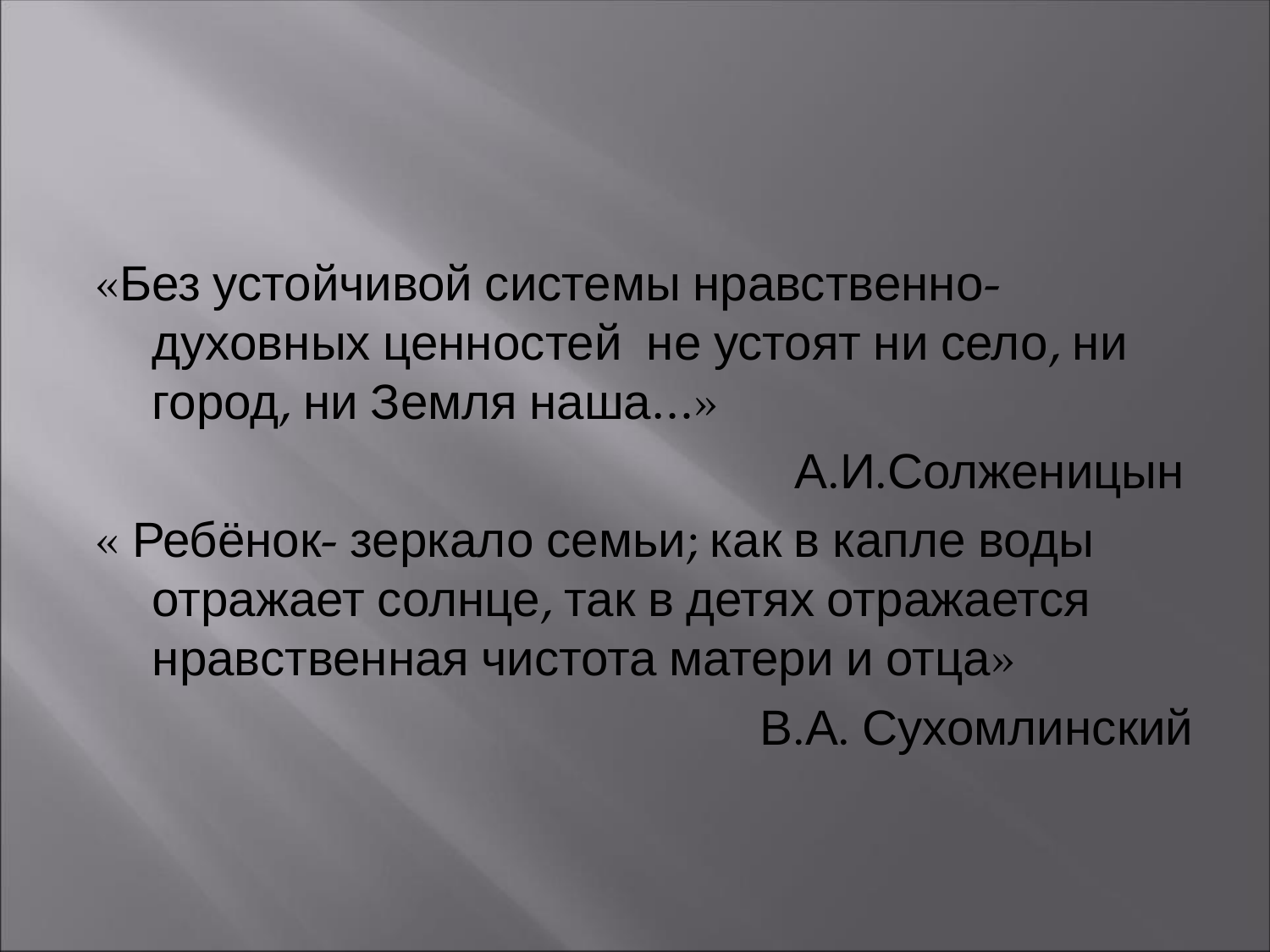

«Без устойчивой системы нравственно-духовных ценностей  не устоят ни село, ни город, ни Земля наша…»
                                                         А.И.Солженицын
« Ребёнок- зеркало семьи; как в капле воды отражает солнце, так в детях отражается нравственная чистота матери и отца»
В.А. Сухомлинский